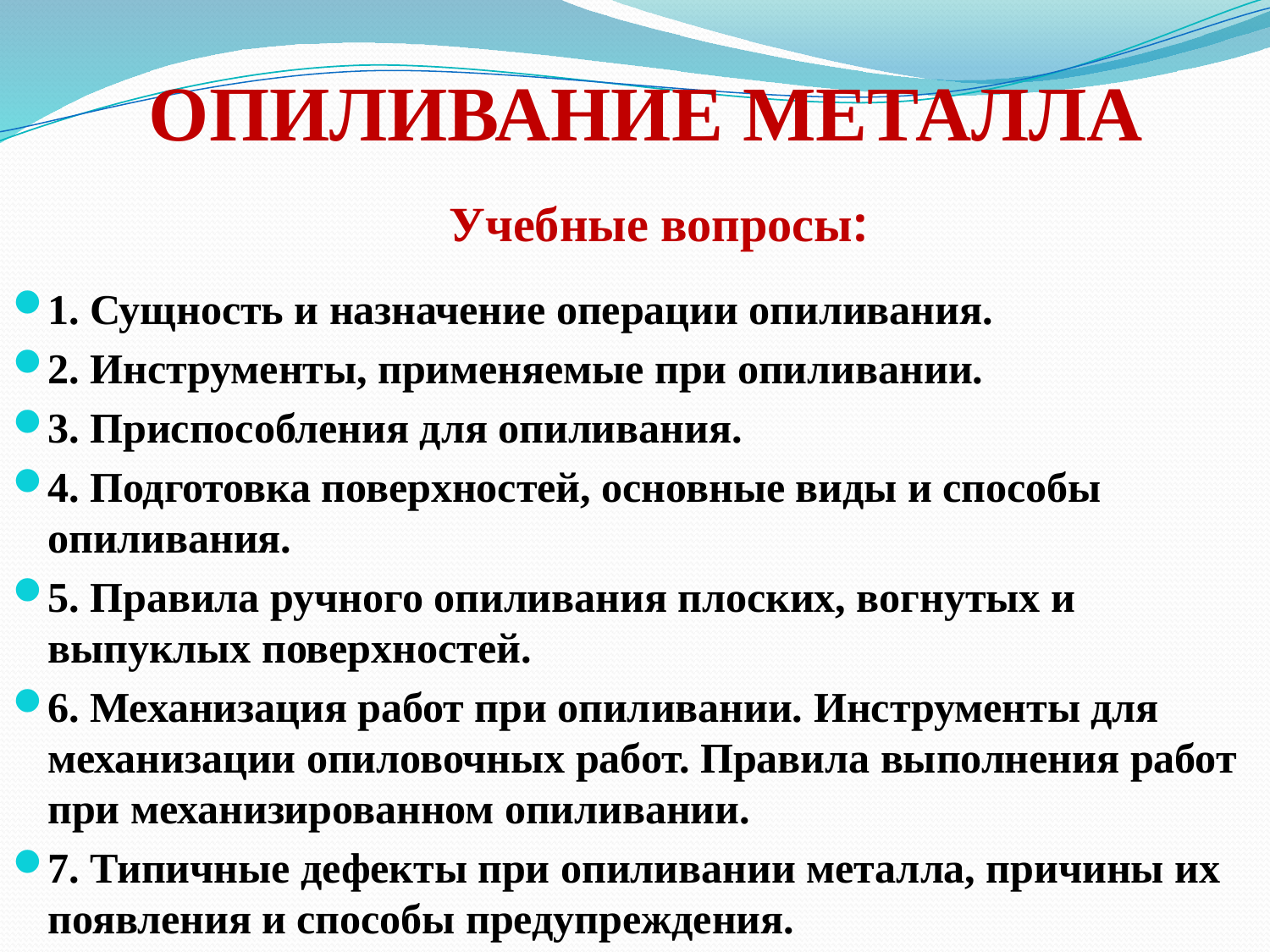

# ОПИЛИВАНИЕ МЕТАЛЛА
Учебные вопросы:
1. Сущность и назначение операции опиливания.
2. Инструменты, применяемые при опиливании.
3. Приспособления для опиливания.
4. Подготовка поверхностей, основные виды и способы опиливания.
5. Правила ручного опиливания плоских, вогнутых и выпуклых поверхностей.
6. Механизация работ при опиливании. Инструменты для механизации опиловочных работ. Правила выполнения работ при механизированном опиливании.
7. Типичные дефекты при опиливании металла, причины их появления и способы предупреждения.